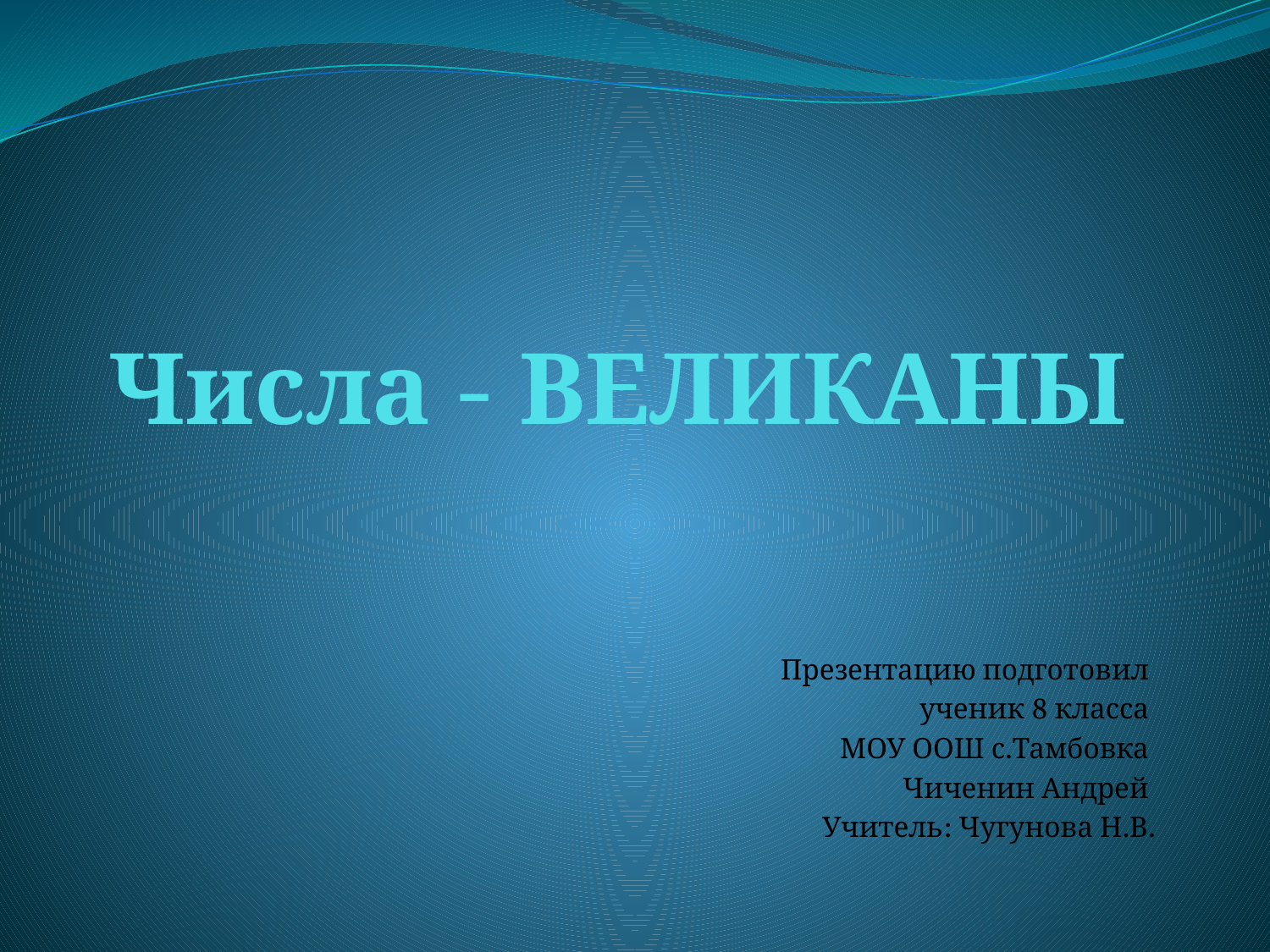

# Числа - ВЕЛИКАНЫ

Презентацию подготовил
ученик 8 класса
МОУ ООШ с.Тамбовка
Чиченин Андрей
Учитель: Чугунова Н.В.